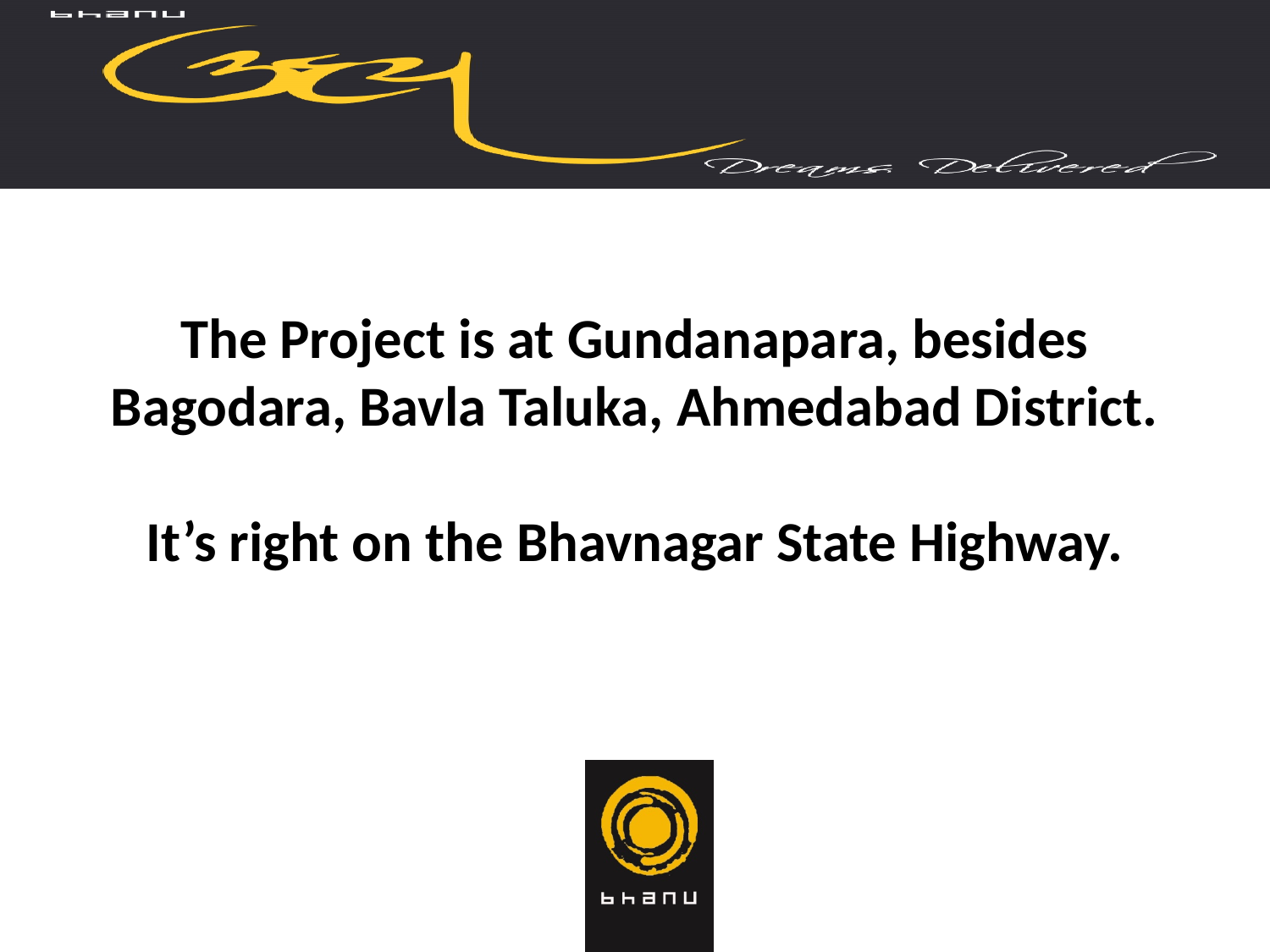

# The Project is at Gundanapara, besides Bagodara, Bavla Taluka, Ahmedabad District. It’s right on the Bhavnagar State Highway.